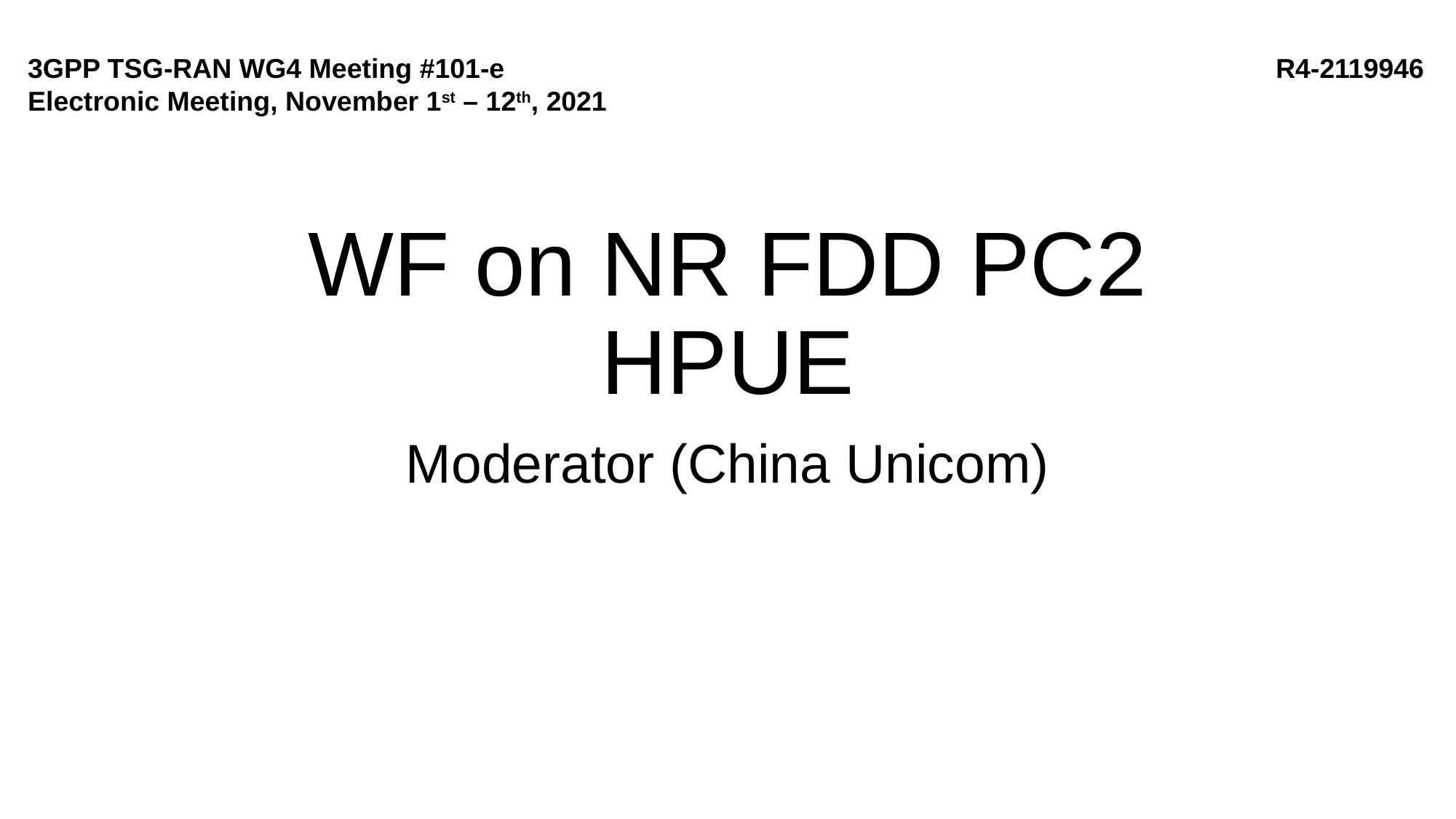

3GPP TSG-RAN WG4 Meeting #101-e
Electronic Meeting, November 1st – 12th, 2021
R4-2119946
# WF on NR FDD PC2 HPUE
Moderator (China Unicom)